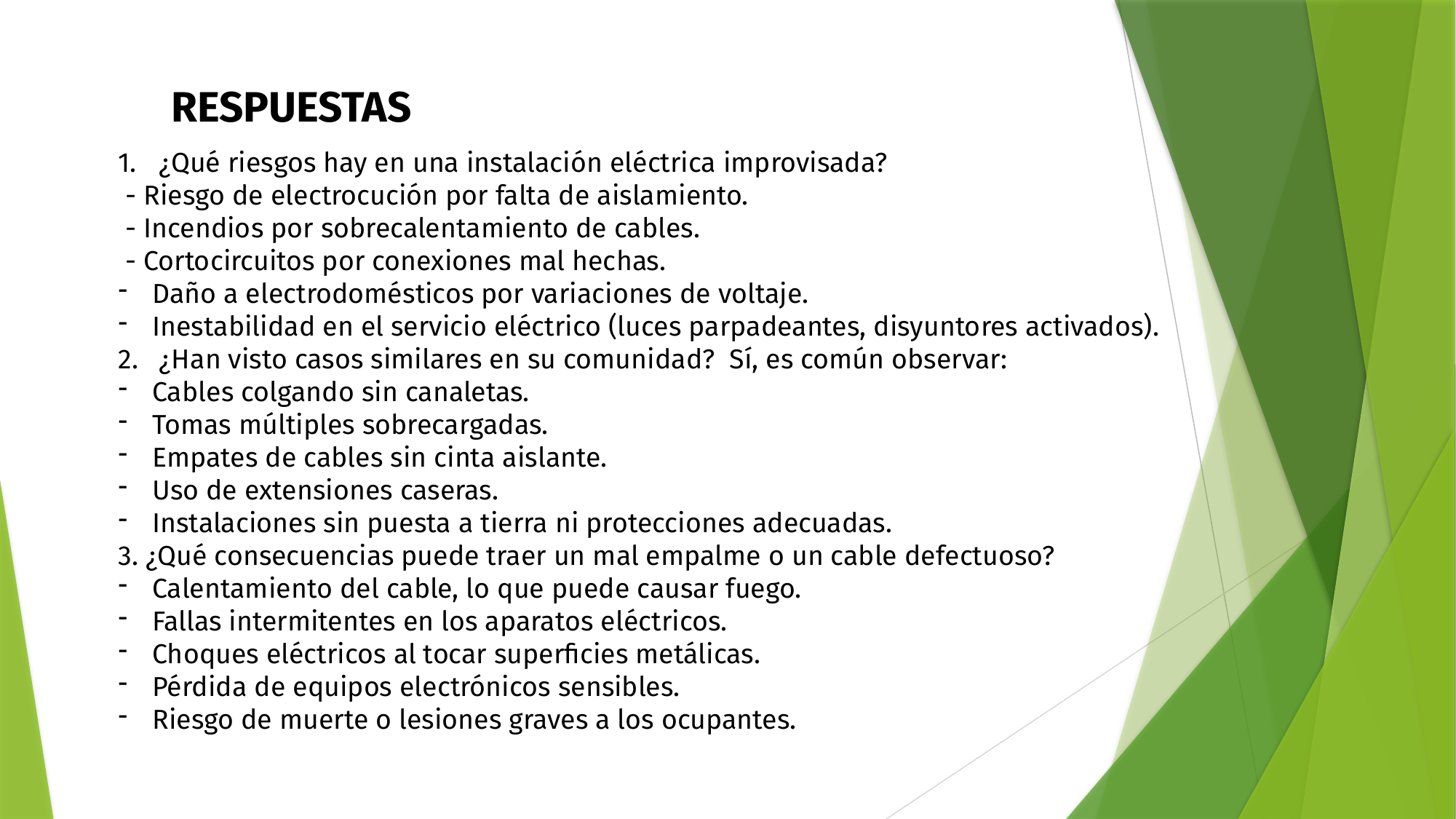

RESPUESTAS
¿Qué riesgos hay en una instalación eléctrica improvisada?
 - Riesgo de electrocución por falta de aislamiento.
 - Incendios por sobrecalentamiento de cables.
 - Cortocircuitos por conexiones mal hechas.
Daño a electrodomésticos por variaciones de voltaje.
Inestabilidad en el servicio eléctrico (luces parpadeantes, disyuntores activados).
¿Han visto casos similares en su comunidad?  Sí, es común observar:
Cables colgando sin canaletas.
Tomas múltiples sobrecargadas.
Empates de cables sin cinta aislante.
Uso de extensiones caseras.
Instalaciones sin puesta a tierra ni protecciones adecuadas.
3. ¿Qué consecuencias puede traer un mal empalme o un cable defectuoso?
Calentamiento del cable, lo que puede causar fuego.
Fallas intermitentes en los aparatos eléctricos.
Choques eléctricos al tocar superficies metálicas.
Pérdida de equipos electrónicos sensibles.
Riesgo de muerte o lesiones graves a los ocupantes.